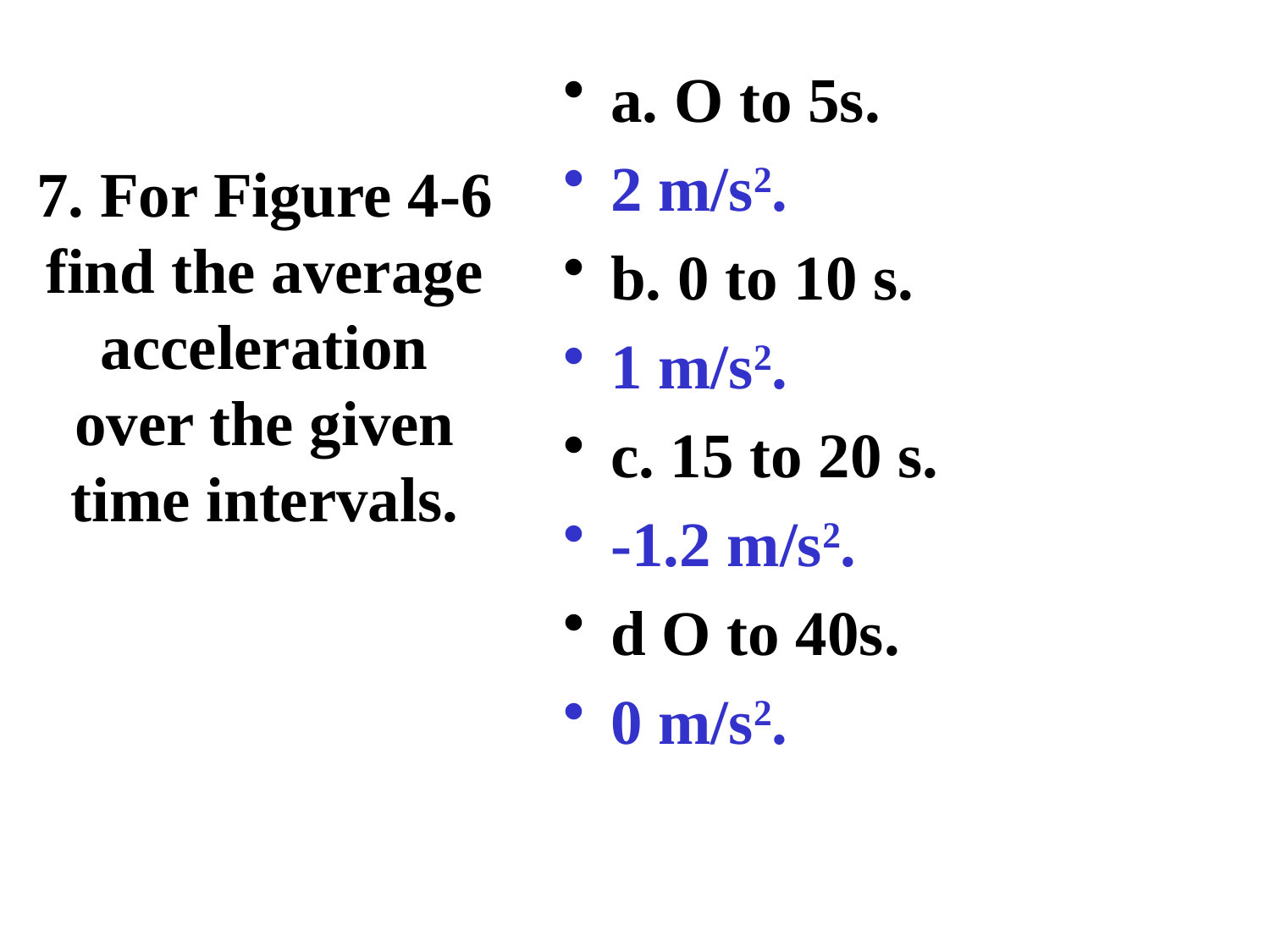

a. O to 5s.
2 m/s2.
b. 0 to 10 s.
1 m/s2.
c. 15 to 20 s.
-1.2 m/s2.
d O to 40s.
0 m/s2.
# 7. For Figure 4-6 find the average acceleration over the given time intervals.